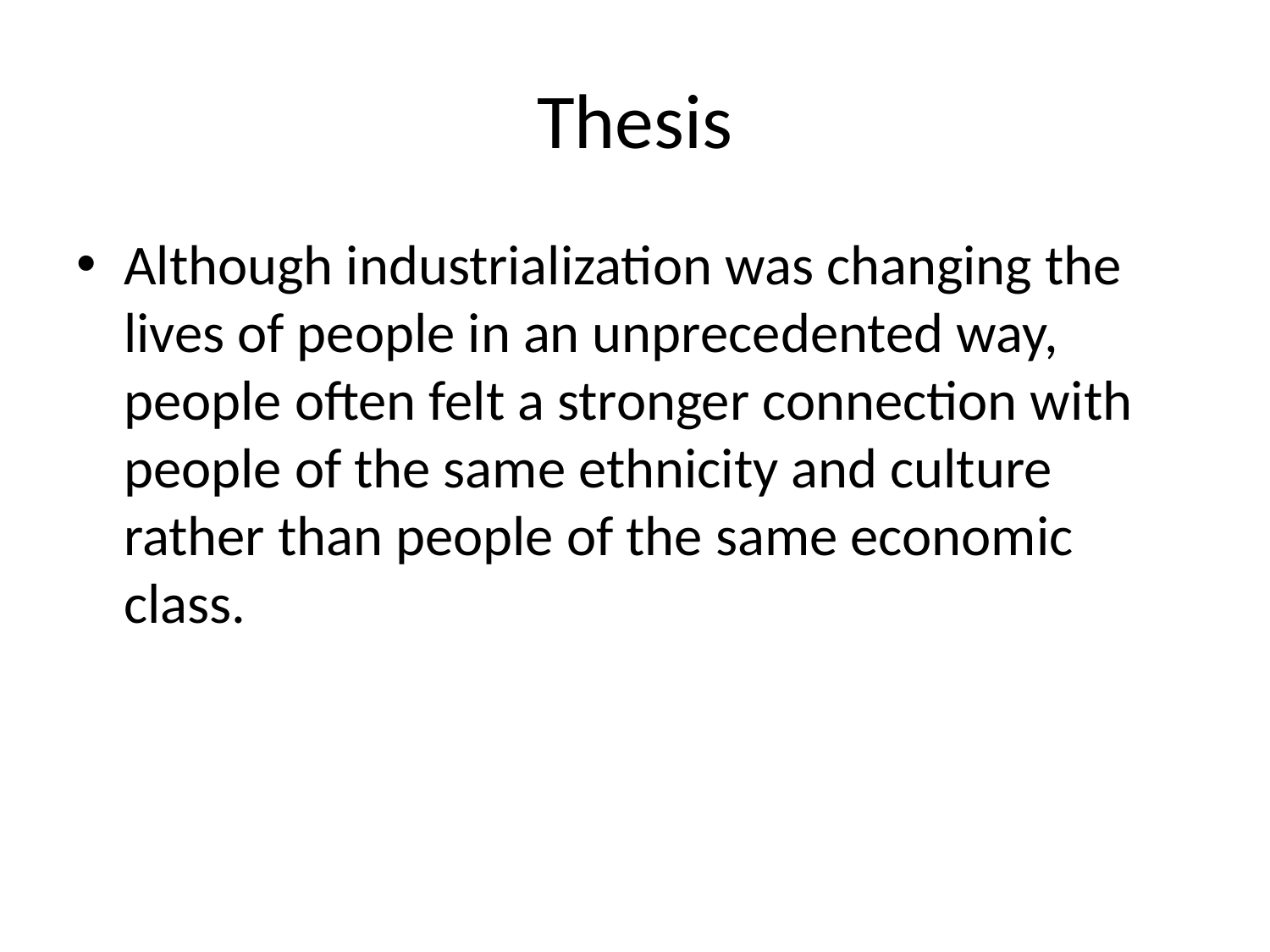

# Thesis
Although industrialization was changing the lives of people in an unprecedented way, people often felt a stronger connection with people of the same ethnicity and culture rather than people of the same economic class.